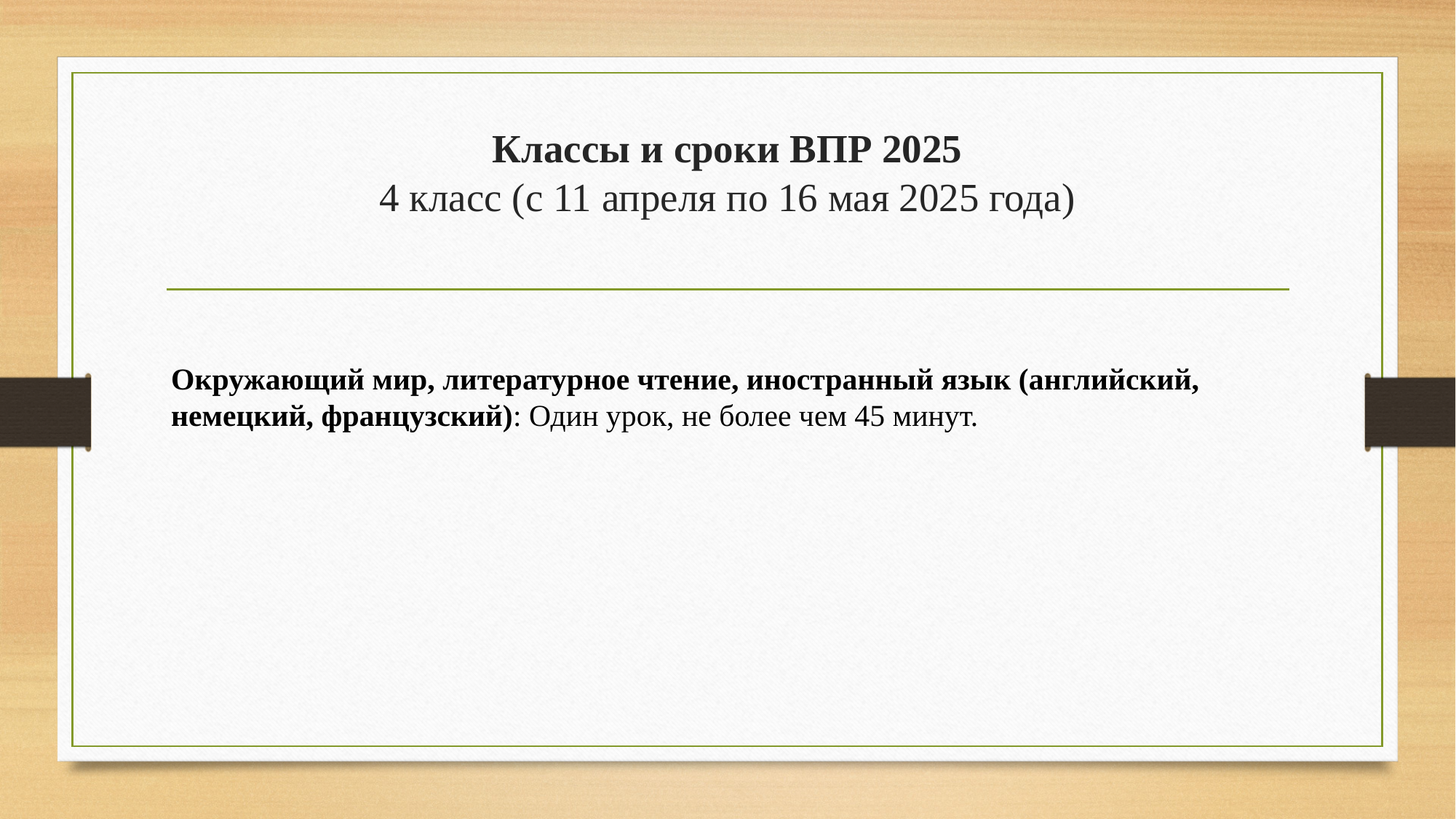

# Классы и сроки ВПР 2025 4 класс (с 11 апреля по 16 мая 2025 года)
Окружающий мир, литературное чтение, иностранный язык (английский, немецкий, французский): Один урок, не более чем 45 минут.